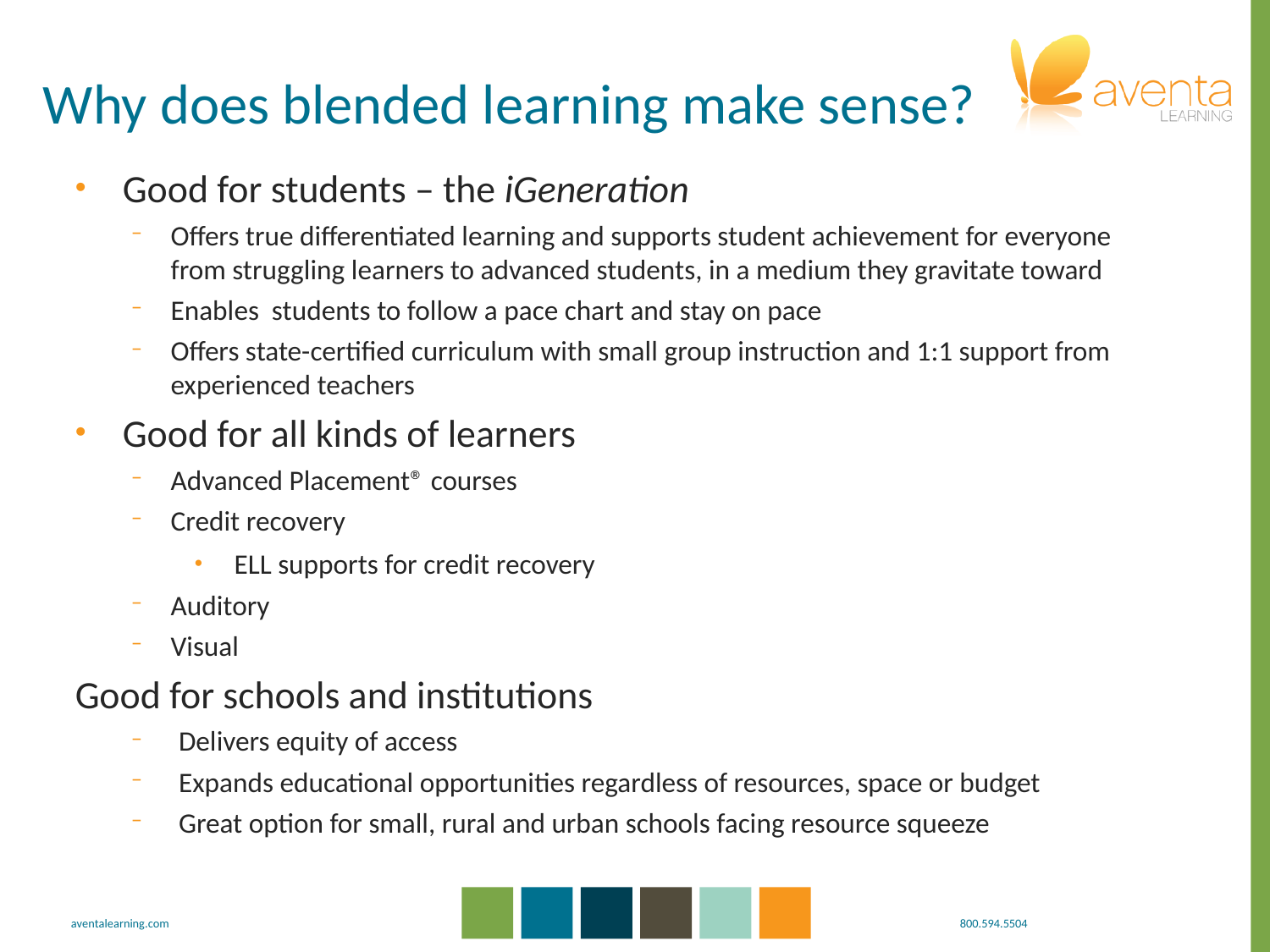

# Why does blended learning make sense?
Good for students – the iGeneration
Offers true differentiated learning and supports student achievement for everyone from struggling learners to advanced students, in a medium they gravitate toward
Enables  students to follow a pace chart and stay on pace
Offers state-certified curriculum with small group instruction and 1:1 support from experienced teachers
Good for all kinds of learners
Advanced Placement® courses
Credit recovery
ELL supports for credit recovery
Auditory
Visual
Good for schools and institutions
Delivers equity of access
Expands educational opportunities regardless of resources, space or budget
Great option for small, rural and urban schools facing resource squeeze